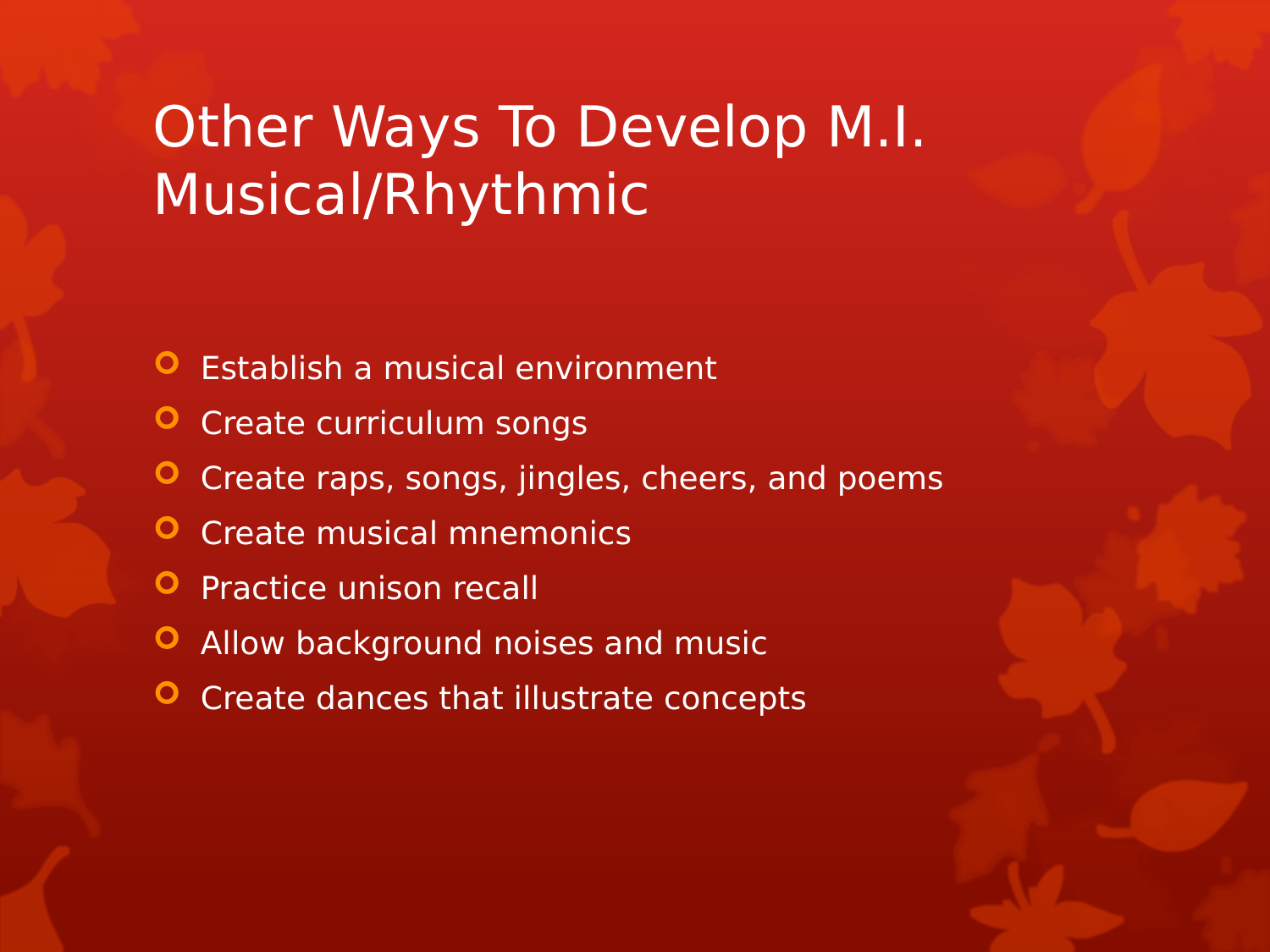

# Other Ways To Develop M.I. Musical/Rhythmic
Establish a musical environment
Create curriculum songs
Create raps, songs, jingles, cheers, and poems
Create musical mnemonics
Practice unison recall
Allow background noises and music
Create dances that illustrate concepts